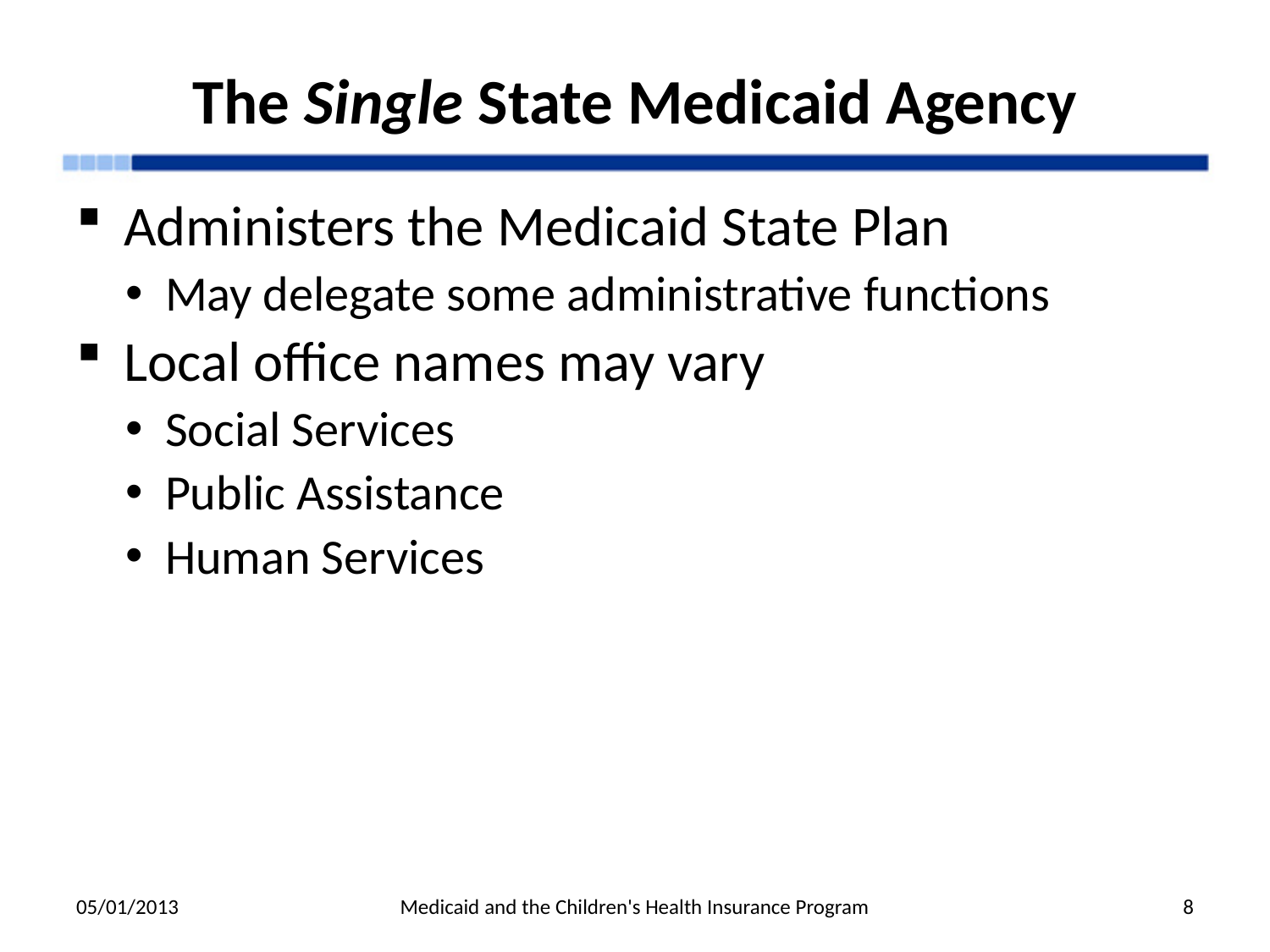

# The Single State Medicaid Agency
Administers the Medicaid State Plan
May delegate some administrative functions
Local office names may vary
Social Services
Public Assistance
Human Services

05/01/2013
Medicaid and the Children's Health Insurance Program
8